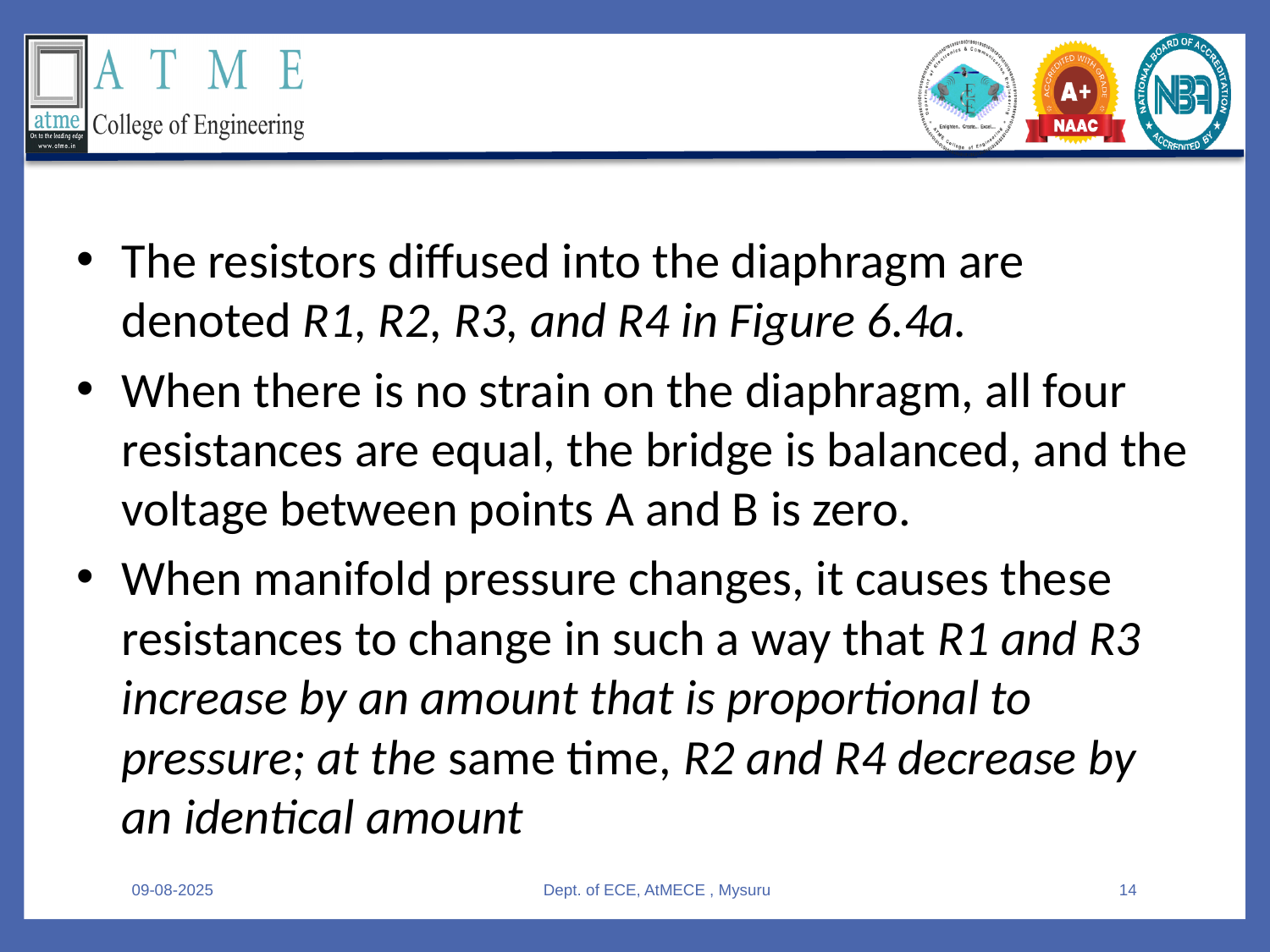

The resistors diffused into the diaphragm are denoted R1, R2, R3, and R4 in Figure 6.4a.
When there is no strain on the diaphragm, all four resistances are equal, the bridge is balanced, and the voltage between points A and B is zero.
When manifold pressure changes, it causes these resistances to change in such a way that R1 and R3 increase by an amount that is proportional to pressure; at the same time, R2 and R4 decrease by an identical amount
09-08-2025
Dept. of ECE, AtMECE , Mysuru
14